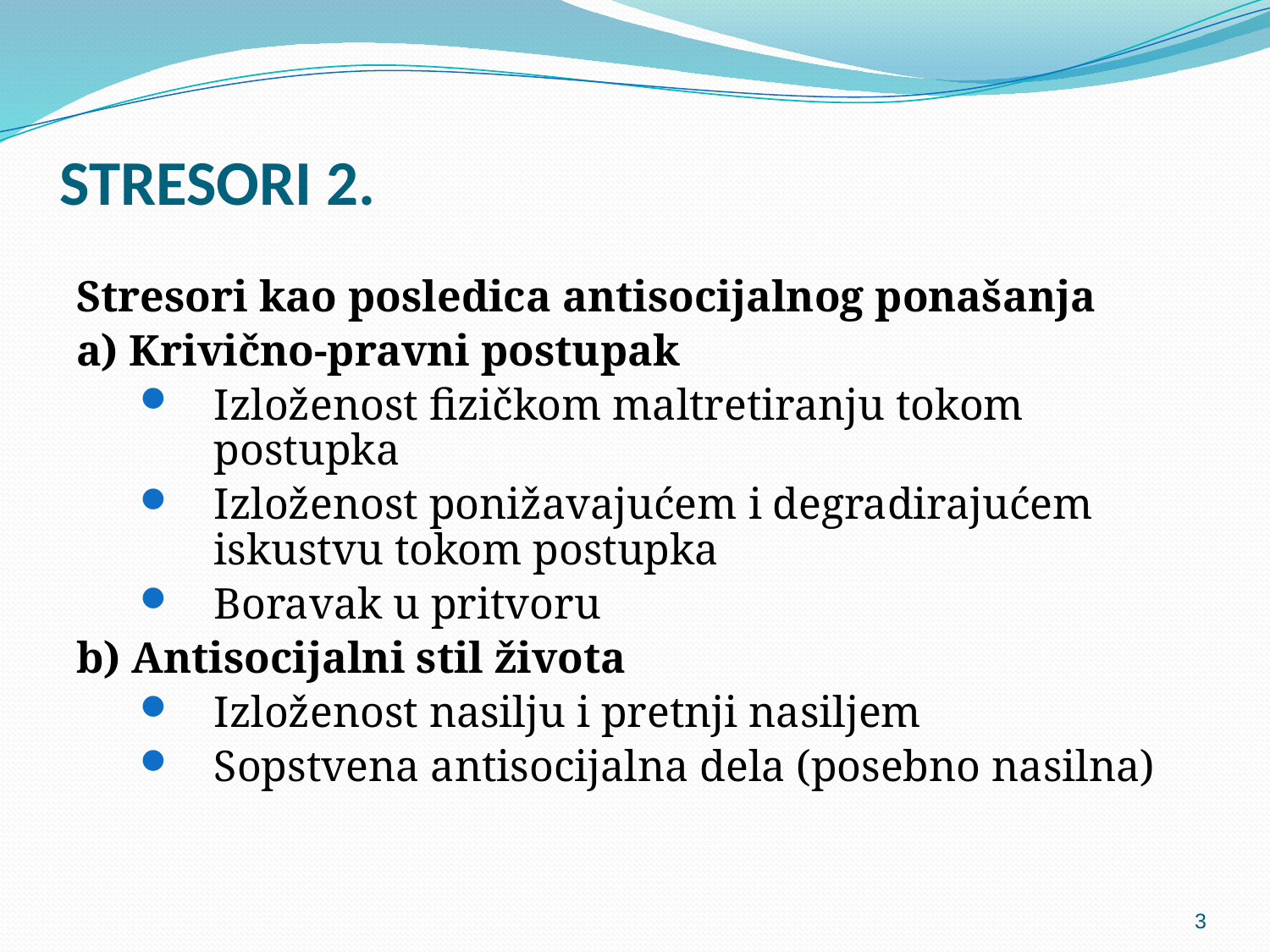

# STRESORI 2.
Stresori kao posledica antisocijalnog ponašanja
a) Krivično-pravni postupak
Izloženost fizičkom maltretiranju tokom postupka
Izloženost ponižavajućem i degradirajućem iskustvu tokom postupka
Boravak u pritvoru
b) Antisocijalni stil života
Izloženost nasilju i pretnji nasiljem
Sopstvena antisocijalna dela (posebno nasilna)
3